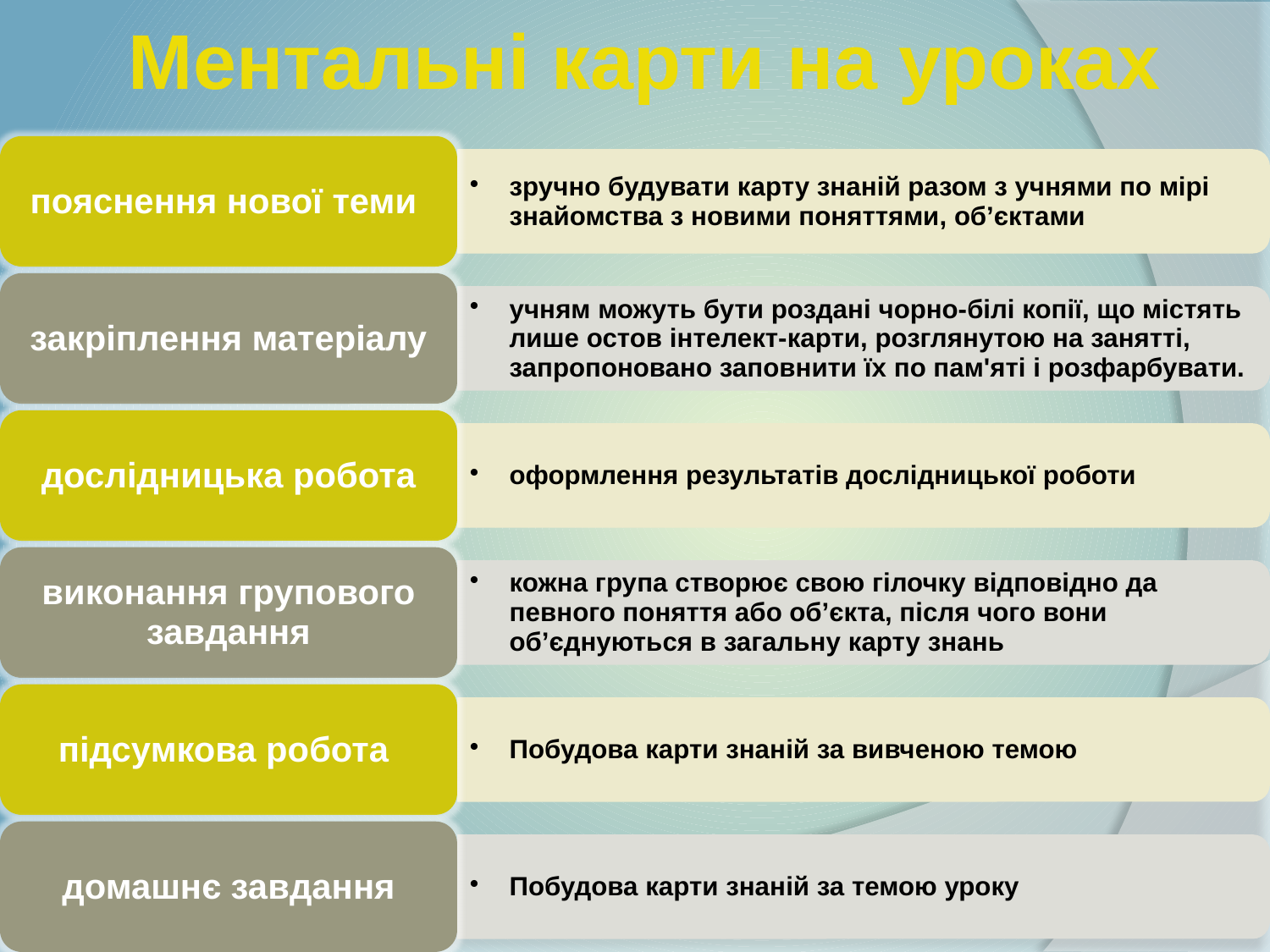

# Ментальні карти на уроках
пояснення нової теми
зручно будувати карту знаній разом з учнями по мірі знайомства з новими поняттями, об’єктами
закріплення матеріалу
учням можуть бути роздані чорно-білі копії, що містять лише остов інтелект-карти, розглянутою на занятті, запропоновано заповнити їх по пам'яті і розфарбувати.
оформлення результатів дослідницької роботи
виконання групового завдання
кожна група створює свою гілочку відповідно да певного поняття або об’єкта, після чого вони об’єднуються в загальну карту знань
підсумкова робота
дослідницька робота
домашнє завдання
Побудова карти знаній за вивченою темою
Побудова карти знаній за темою уроку